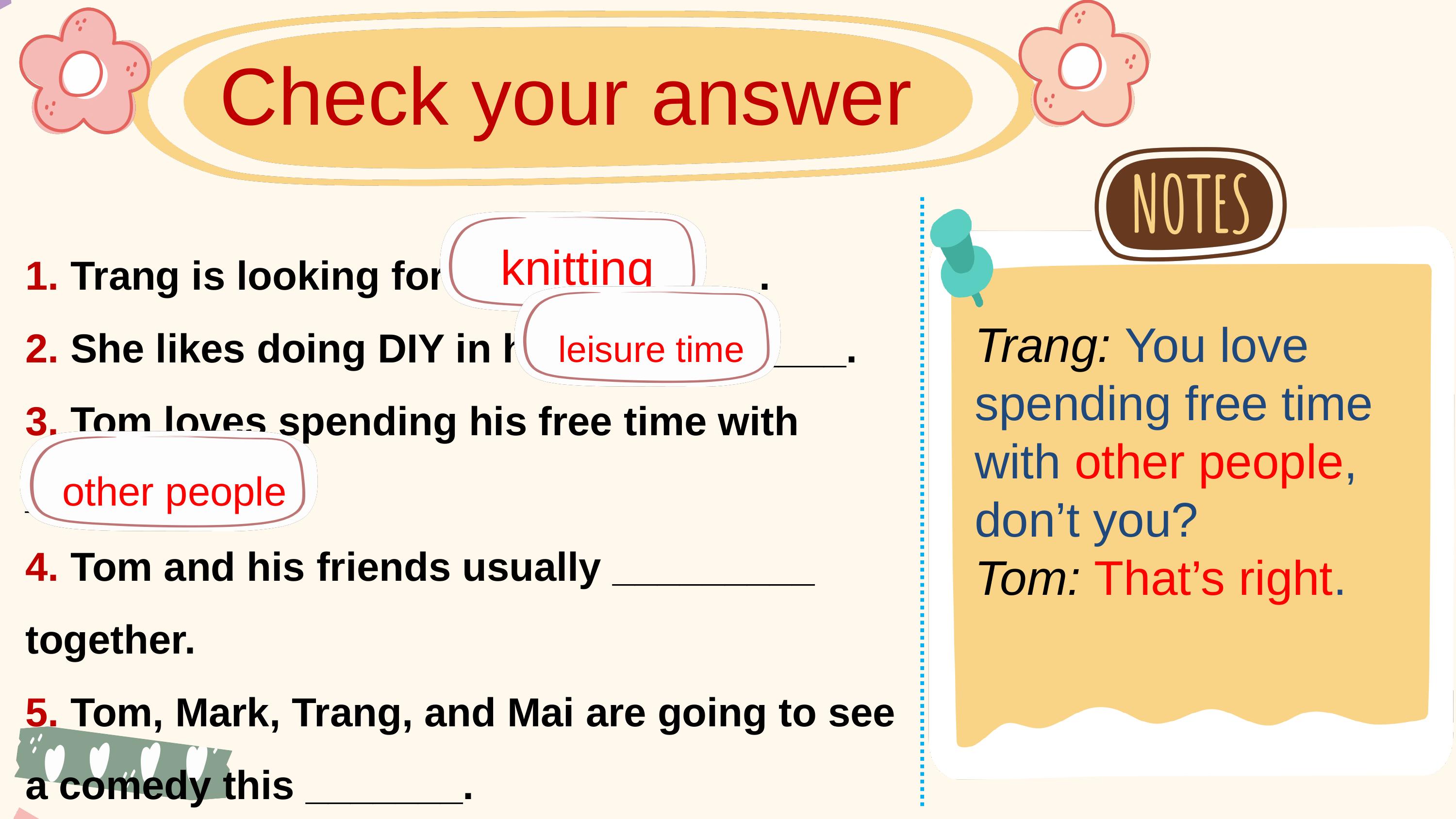

Check your answer

1. Trang is looking for a ____________.
2. She likes doing DIY in her ____________.
3. Tom loves spending his free time with ____________.
4. Tom and his friends usually _________ together.
5. Tom, Mark, Trang, and Mai are going to see a comedy this _______.
knitting kit

Trang: You love spending free time with other people, don’t you?
Tom: That’s right.
leisure time

RESOLUTION
other people